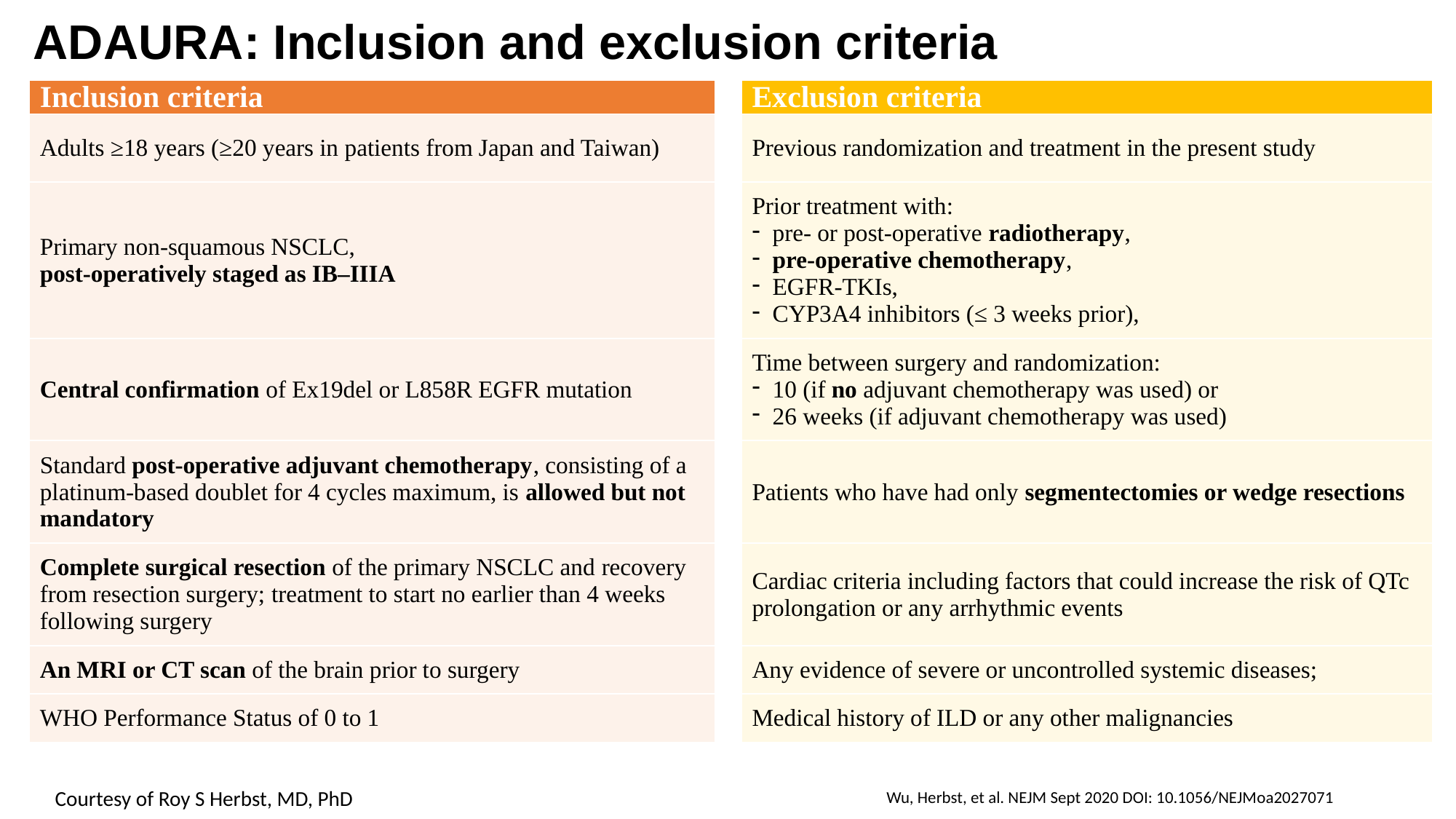

# ADAURA: Inclusion and exclusion criteria
| Inclusion criteria |  | Exclusion criteria |
| --- | --- | --- |
| Adults ≥18 years (≥20 years in patients from Japan and Taiwan) |  | Previous randomization and treatment in the present study |
| Primary non-squamous NSCLC, post-operatively staged as IB–IIIA |  | Prior treatment with: pre- or post-operative radiotherapy, pre-operative chemotherapy, EGFR-TKIs, CYP3A4 inhibitors (≤ 3 weeks prior), |
| Central confirmation of Ex19del or L858R EGFR mutation |  | Time between surgery and randomization: 10 (if no adjuvant chemotherapy was used) or 26 weeks (if adjuvant chemotherapy was used) |
| Standard post-operative adjuvant chemotherapy, consisting of a platinum-based doublet for 4 cycles maximum, is allowed but not mandatory |  | Patients who have had only segmentectomies or wedge resections |
| Complete surgical resection of the primary NSCLC and recovery from resection surgery; treatment to start no earlier than 4 weeks following surgery |  | Cardiac criteria including factors that could increase the risk of QTc prolongation or any arrhythmic events |
| An MRI or CT scan of the brain prior to surgery |  | Any evidence of severe or uncontrolled systemic diseases; |
| WHO Performance Status of 0 to 1 |  | Medical history of ILD or any other malignancies |

Courtesy of Roy S Herbst, MD, PhD
Wu, Herbst, et al. NEJM Sept 2020 DOI: 10.1056/NEJMoa2027071